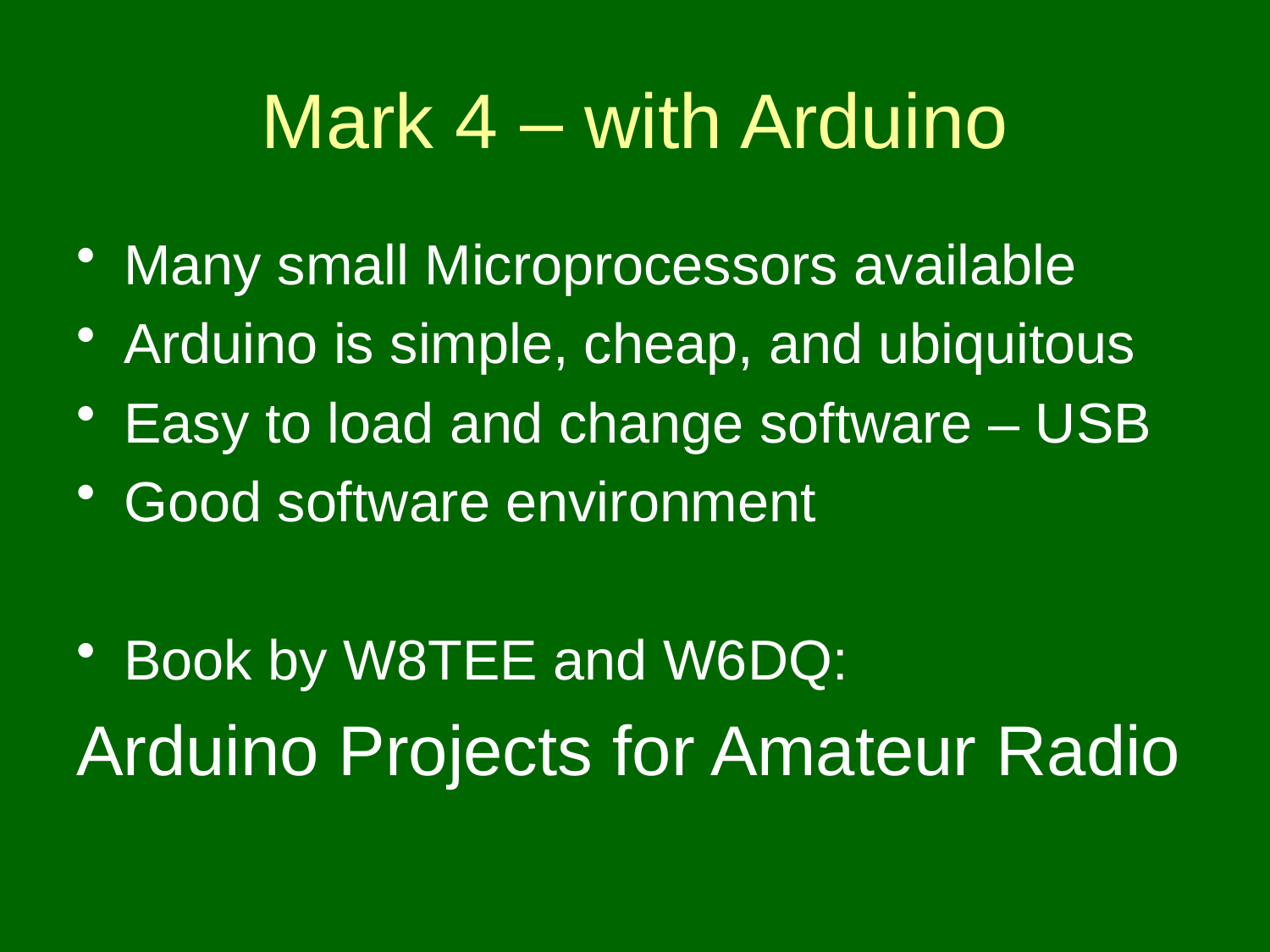

# Mark 4 – with Arduino
Many small Microprocessors available
Arduino is simple, cheap, and ubiquitous
Easy to load and change software – USB
Good software environment

Book by W8TEE and W6DQ:
Arduino Projects for Amateur Radio